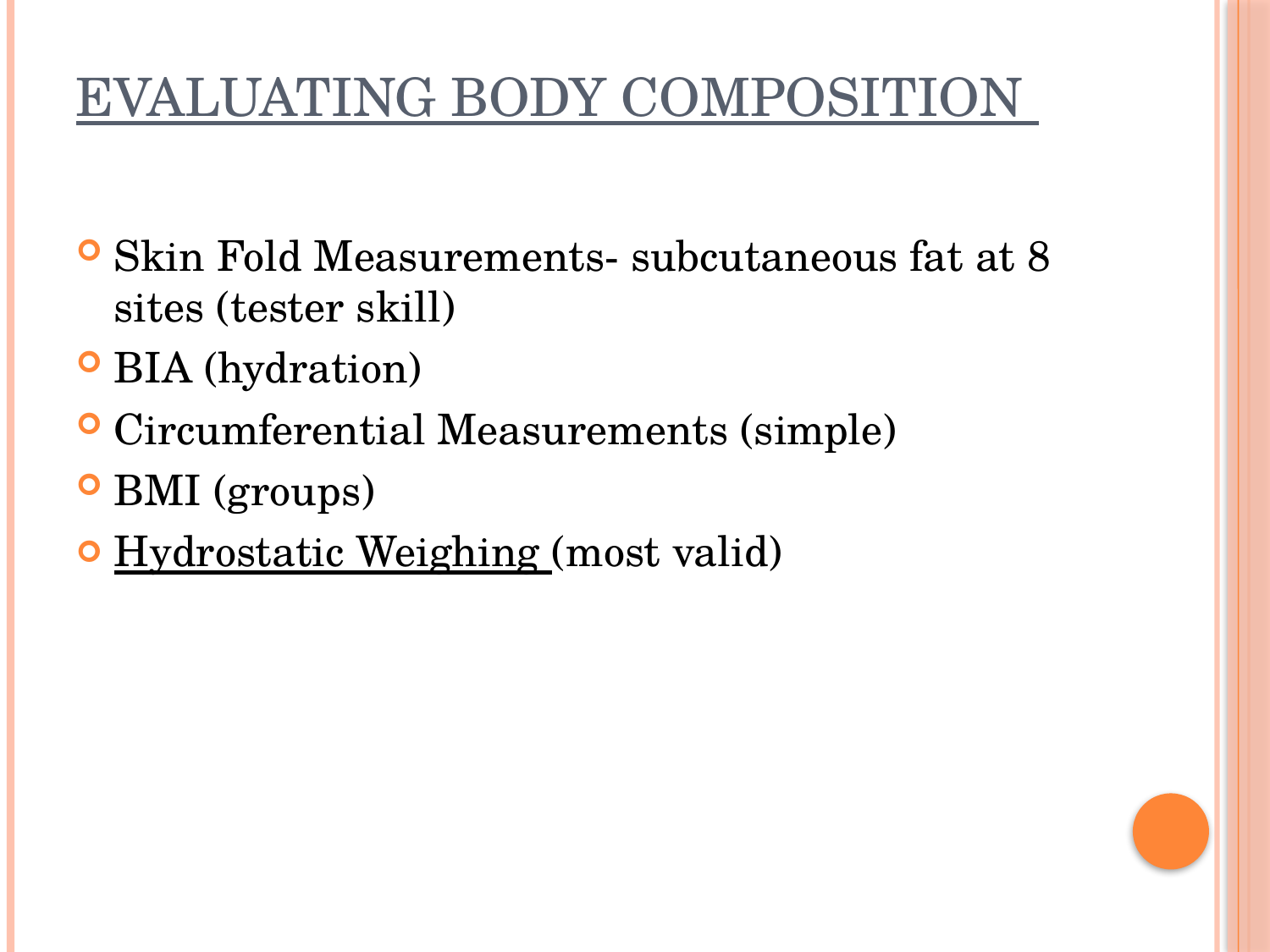

# Evaluating Body Composition
Skin Fold Measurements- subcutaneous fat at 8 sites (tester skill)
BIA (hydration)
Circumferential Measurements (simple)
BMI (groups)
Hydrostatic Weighing (most valid)